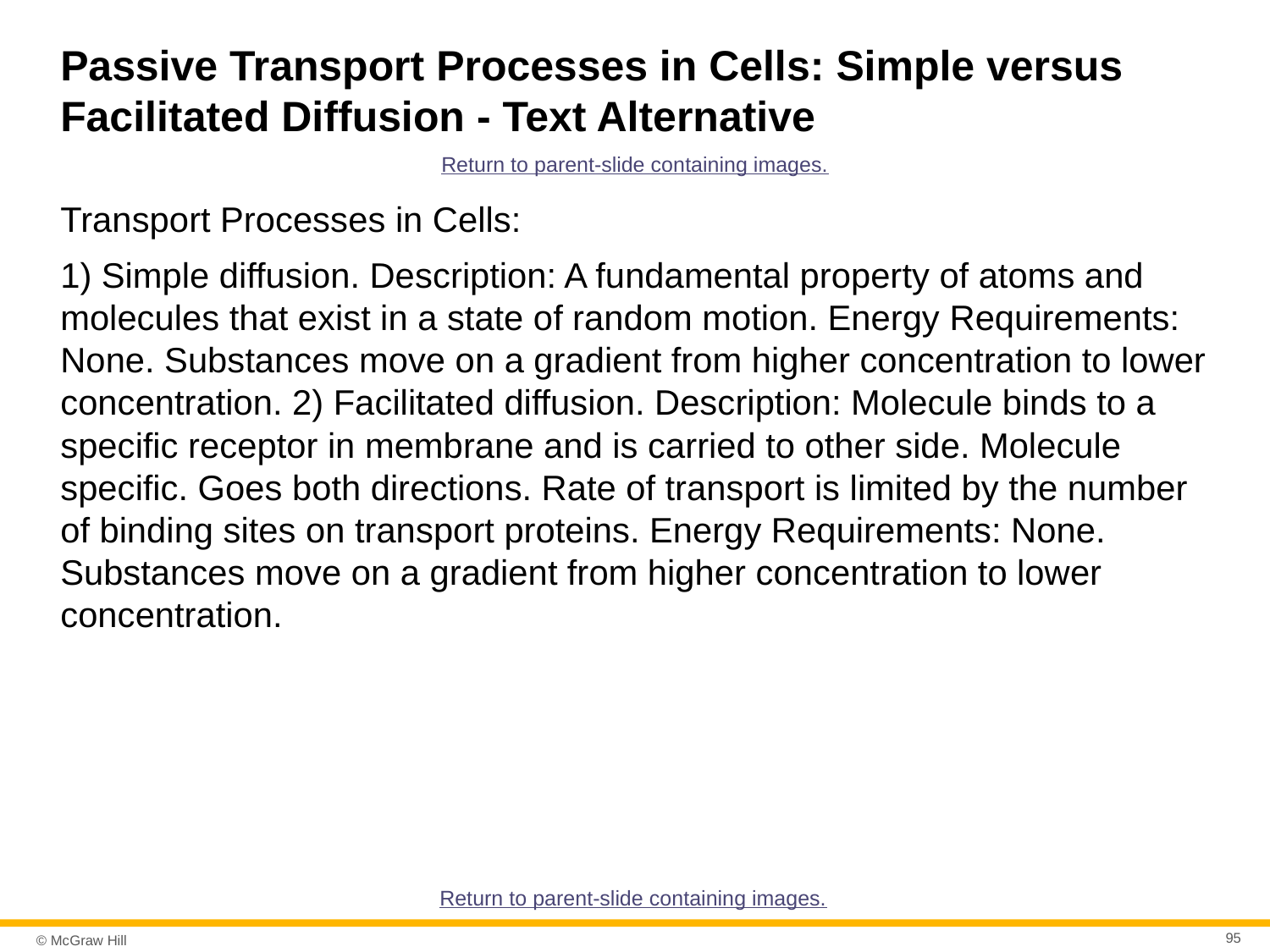

# Passive Transport Processes in Cells: Simple versus Facilitated Diffusion - Text Alternative
Return to parent-slide containing images.
Transport Processes in Cells:
1) Simple diffusion. Description: A fundamental property of atoms and molecules that exist in a state of random motion. Energy Requirements: None. Substances move on a gradient from higher concentration to lower concentration. 2) Facilitated diffusion. Description: Molecule binds to a specific receptor in membrane and is carried to other side. Molecule specific. Goes both directions. Rate of transport is limited by the number of binding sites on transport proteins. Energy Requirements: None. Substances move on a gradient from higher concentration to lower concentration.
Return to parent-slide containing images.